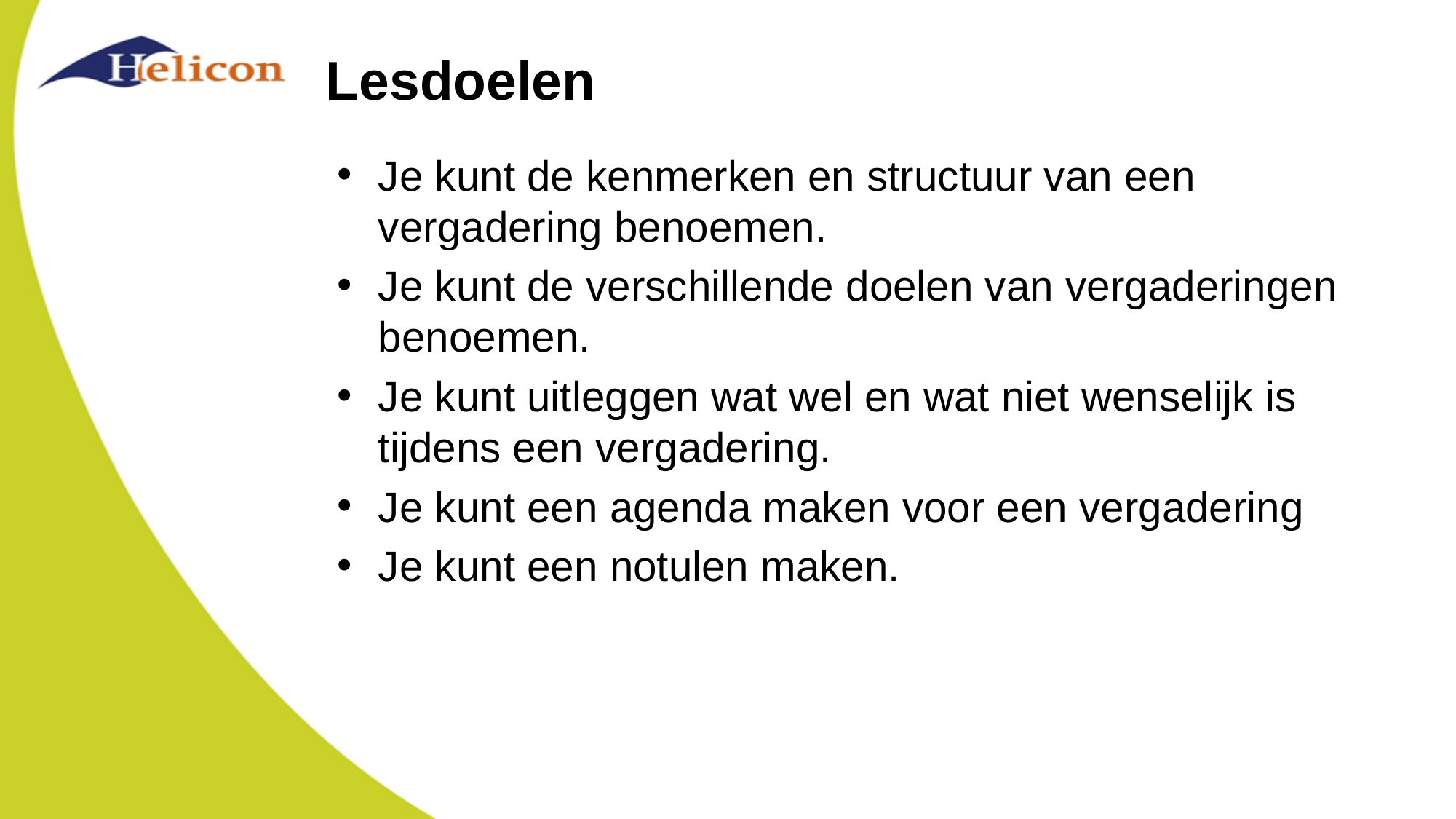

# Lesdoelen
Je kunt de kenmerken en structuur van een vergadering benoemen.
Je kunt de verschillende doelen van vergaderingen benoemen.
Je kunt uitleggen wat wel en wat niet wenselijk is tijdens een vergadering.
Je kunt een agenda maken voor een vergadering
Je kunt een notulen maken.